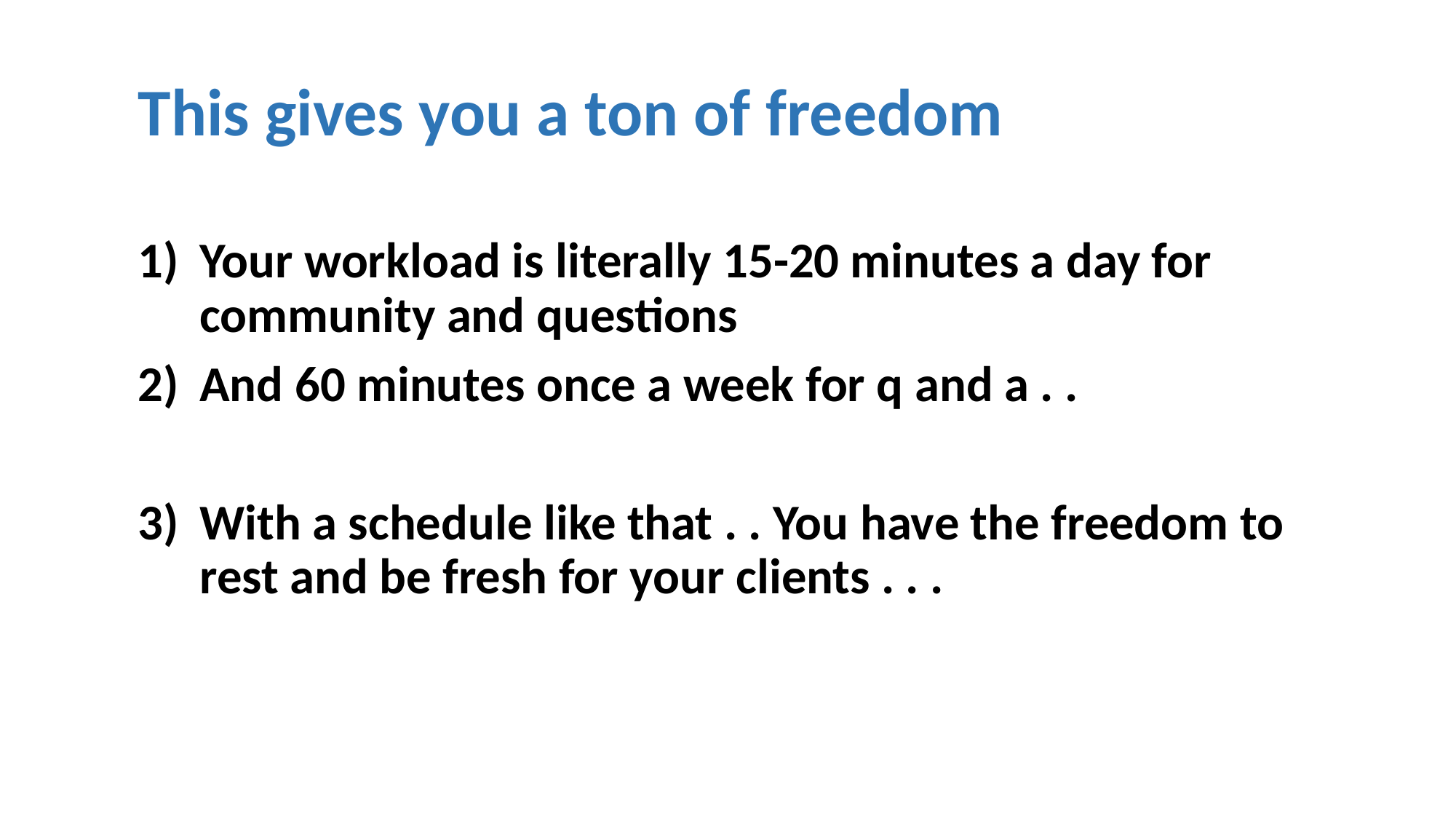

This gives you a ton of freedom

Your workload is literally 15-20 minutes a day for community and questions
And 60 minutes once a week for q and a . .

With a schedule like that . . You have the freedom to rest and be fresh for your clients . . .